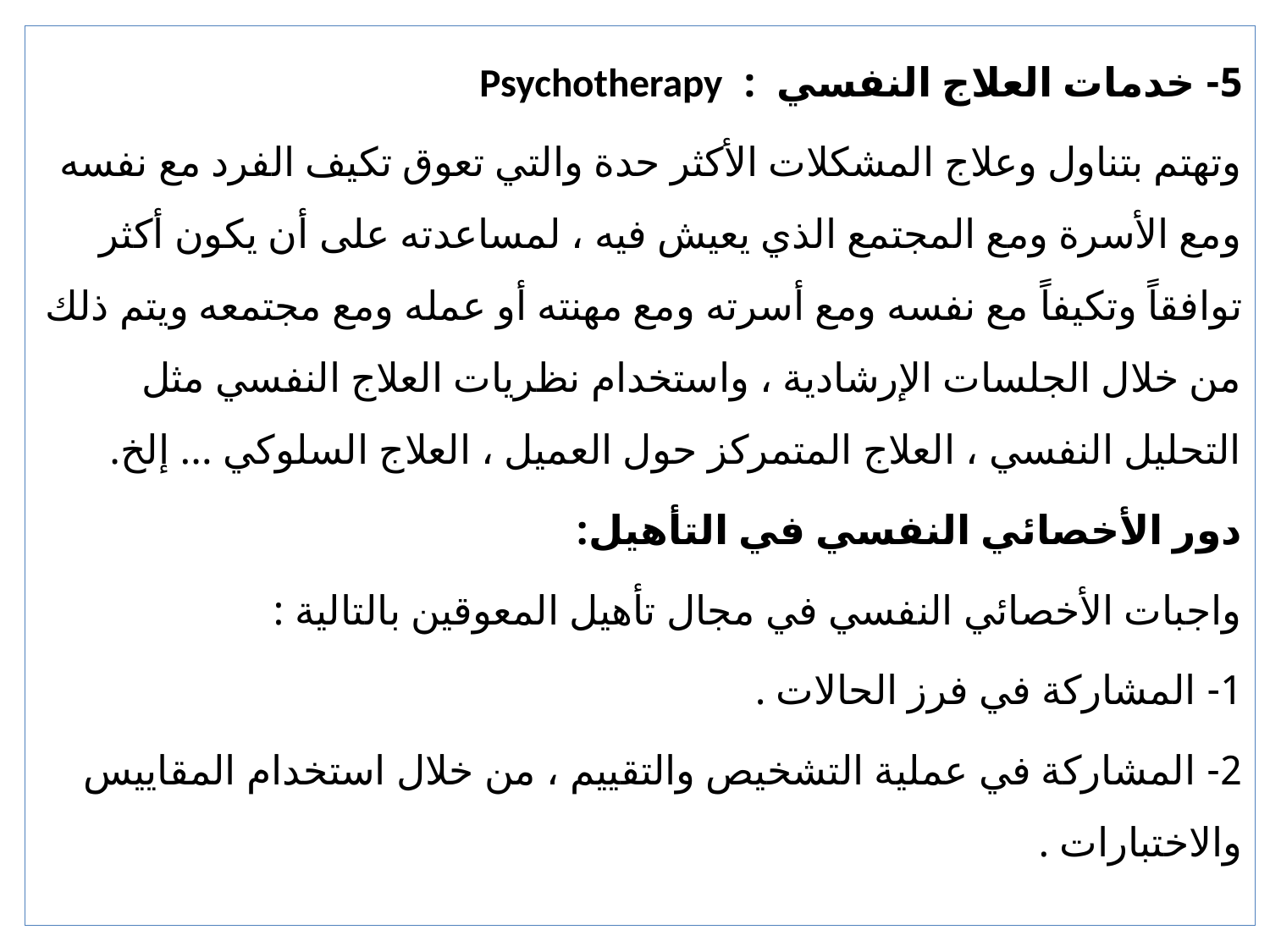

5- خدمات العلاج النفسي  :  Psychotherapy
وتهتم بتناول وعلاج المشكلات الأكثر حدة والتي تعوق تكيف الفرد مع نفسه ومع الأسرة ومع المجتمع الذي يعيش فيه ، لمساعدته على أن يكون أكثر توافقاً وتكيفاً مع نفسه ومع أسرته ومع مهنته أو عمله ومع مجتمعه ويتم ذلك من خلال الجلسات الإرشادية ، واستخدام نظريات العلاج النفسي مثل التحليل النفسي ، العلاج المتمركز حول العميل ، العلاج السلوكي ... إلخ.
دور الأخصائي النفسي في التأهيل:
واجبات الأخصائي النفسي في مجال تأهيل المعوقين بالتالية :
1- المشاركة في فرز الحالات .
2- المشاركة في عملية التشخيص والتقييم ، من خلال استخدام المقاييس والاختبارات .